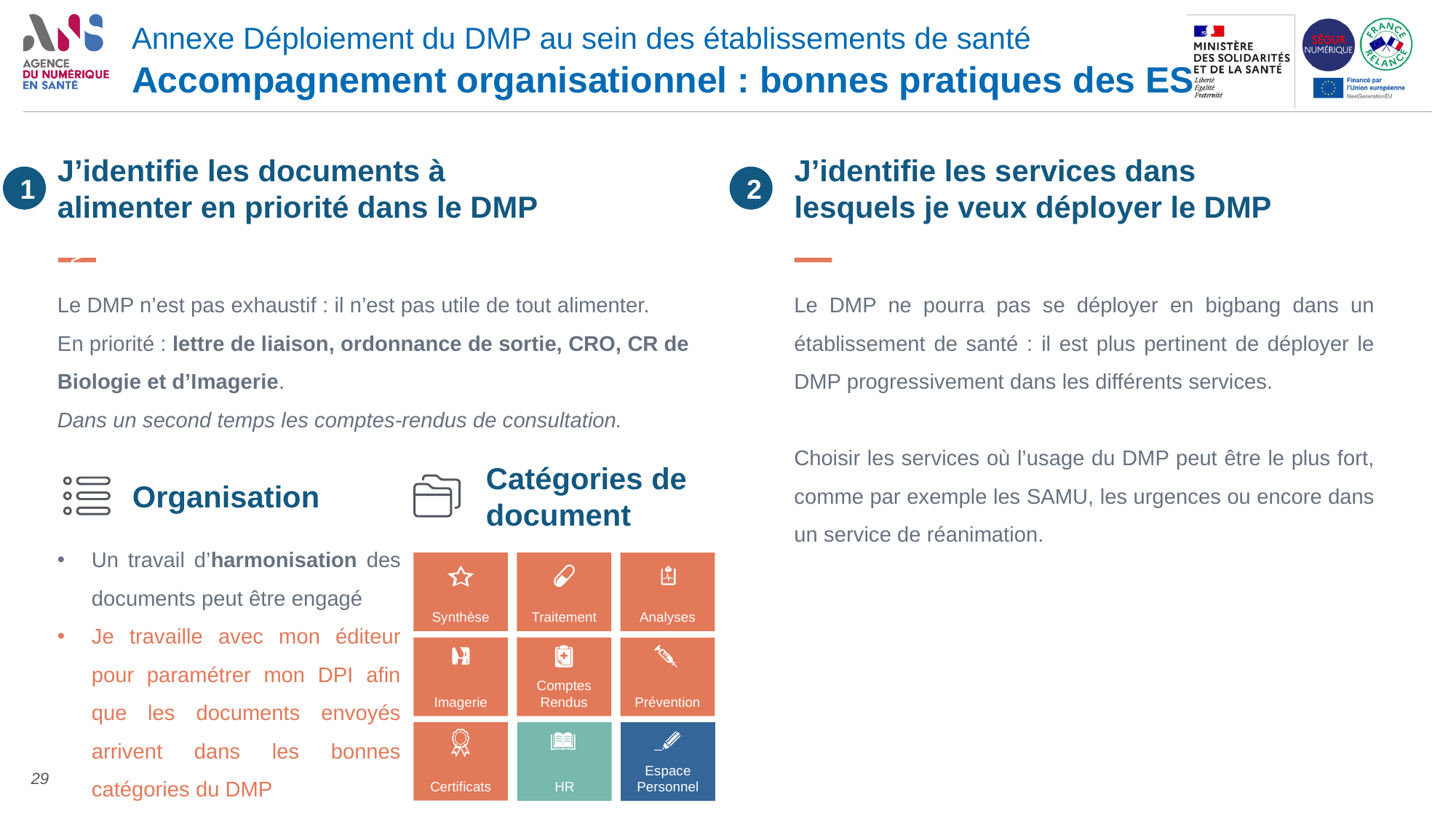

# Annexe Déploiement du DMP au sein des établissements de santé Accompagnement organisationnel : bonnes pratiques des ES
J’identifie les documents à alimenter en priorité dans le DMP
J’identifie les services dans lesquels je veux déployer le DMP
1
2
<

Le DMP n’est pas exhaustif : il n’est pas utile de tout alimenter.
En priorité : lettre de liaison, ordonnance de sortie, CRO, CR de Biologie et d’Imagerie.
Dans un second temps les comptes-rendus de consultation.

Le DMP ne pourra pas se déployer en bigbang dans un établissement de santé : il est plus pertinent de déployer le DMP progressivement dans les différents services.

Choisir les services où l’usage du DMP peut être le plus fort, comme par exemple les SAMU, les urgences ou encore dans un service de réanimation.
Catégories de document

Organisation
Un travail d’harmonisation des documents peut être engagé
Je travaille avec mon éditeur pour paramétrer mon DPI afin que les documents envoyés arrivent dans les bonnes catégories du DMP
Synthèse
Traitement
Analyses

Imagerie
Comptes Rendus
Prévention

Certificats
HR
Espace Personnel

29